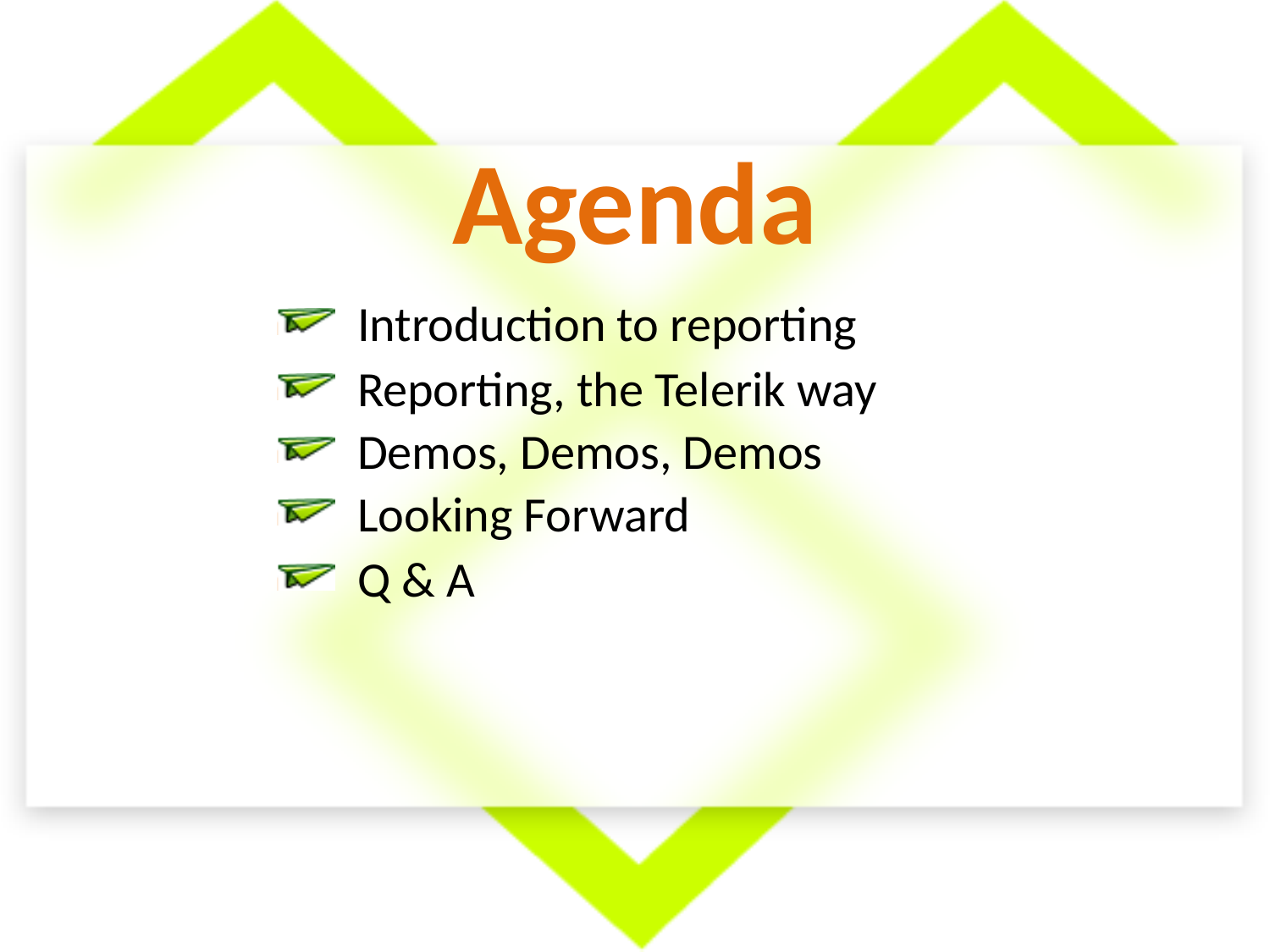

# Agenda
  Introduction to reporting
  Reporting, the Telerik way
  Demos, Demos, Demos
  Looking Forward
  Q & A